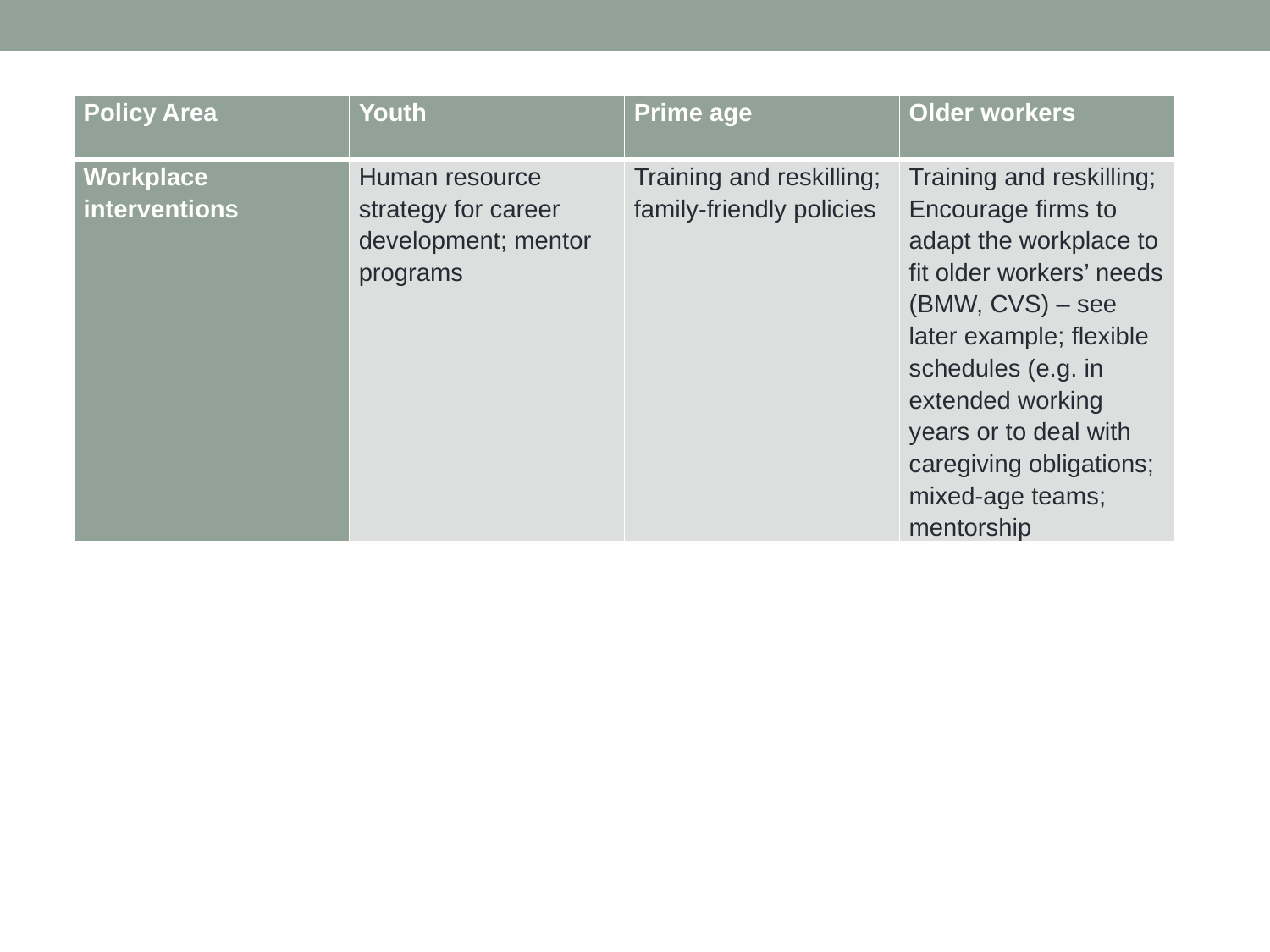

| Policy Area | Youth | Prime age | Older workers |
| --- | --- | --- | --- |
| Workplace interventions | Human resource strategy for career development; mentor programs | Training and reskilling; family-friendly policies | Training and reskilling; Encourage firms to adapt the workplace to fit older workers’ needs (BMW, CVS) – see later example; flexible schedules (e.g. in extended working years or to deal with caregiving obligations; mixed-age teams; mentorship |